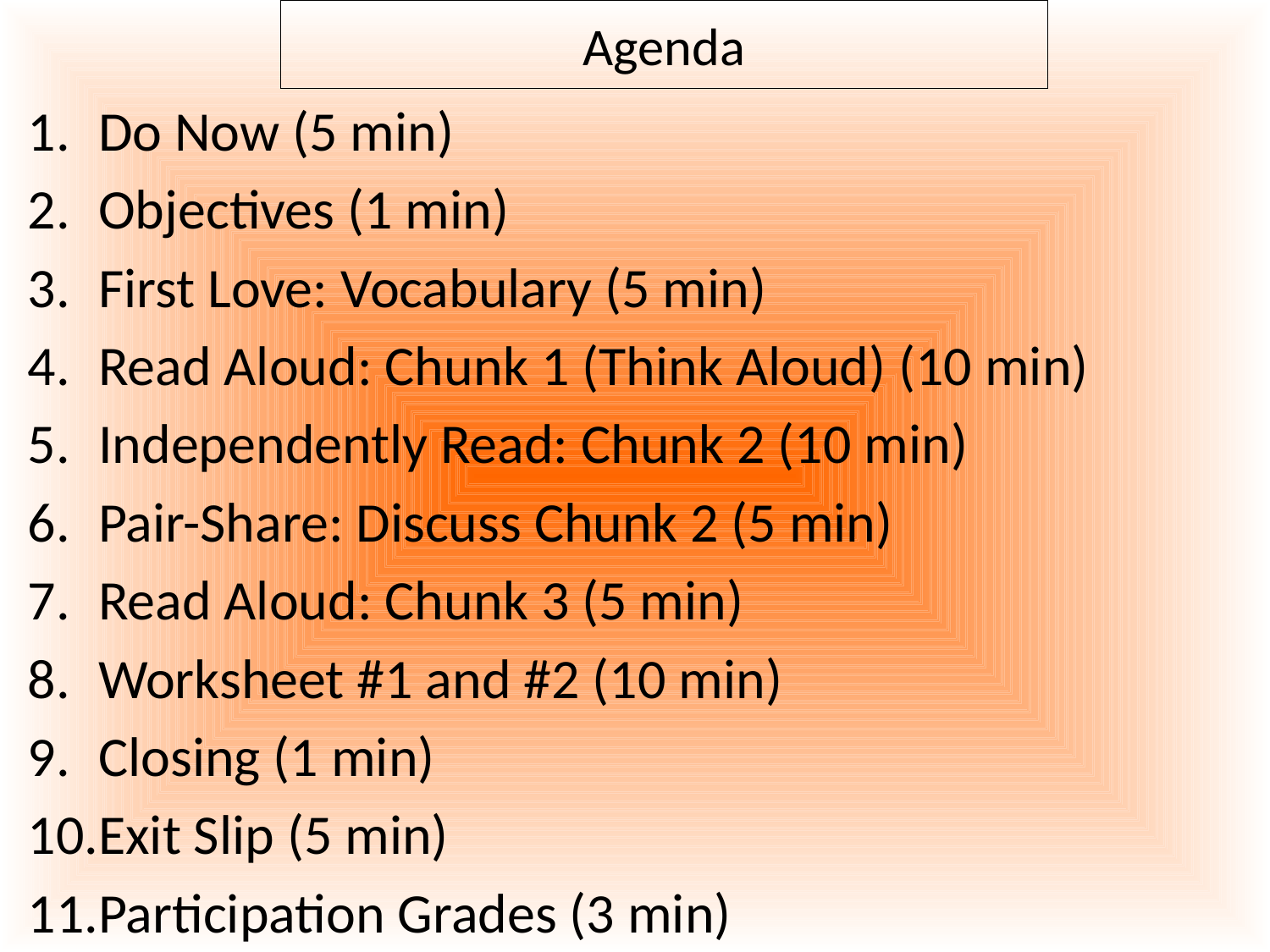

Agenda
Do Now (5 min)
Objectives (1 min)
First Love: Vocabulary (5 min)
Read Aloud: Chunk 1 (Think Aloud) (10 min)
Independently Read: Chunk 2 (10 min)
Pair-Share: Discuss Chunk 2 (5 min)
Read Aloud: Chunk 3 (5 min)
Worksheet #1 and #2 (10 min)
Closing (1 min)
Exit Slip (5 min)
Participation Grades (3 min)